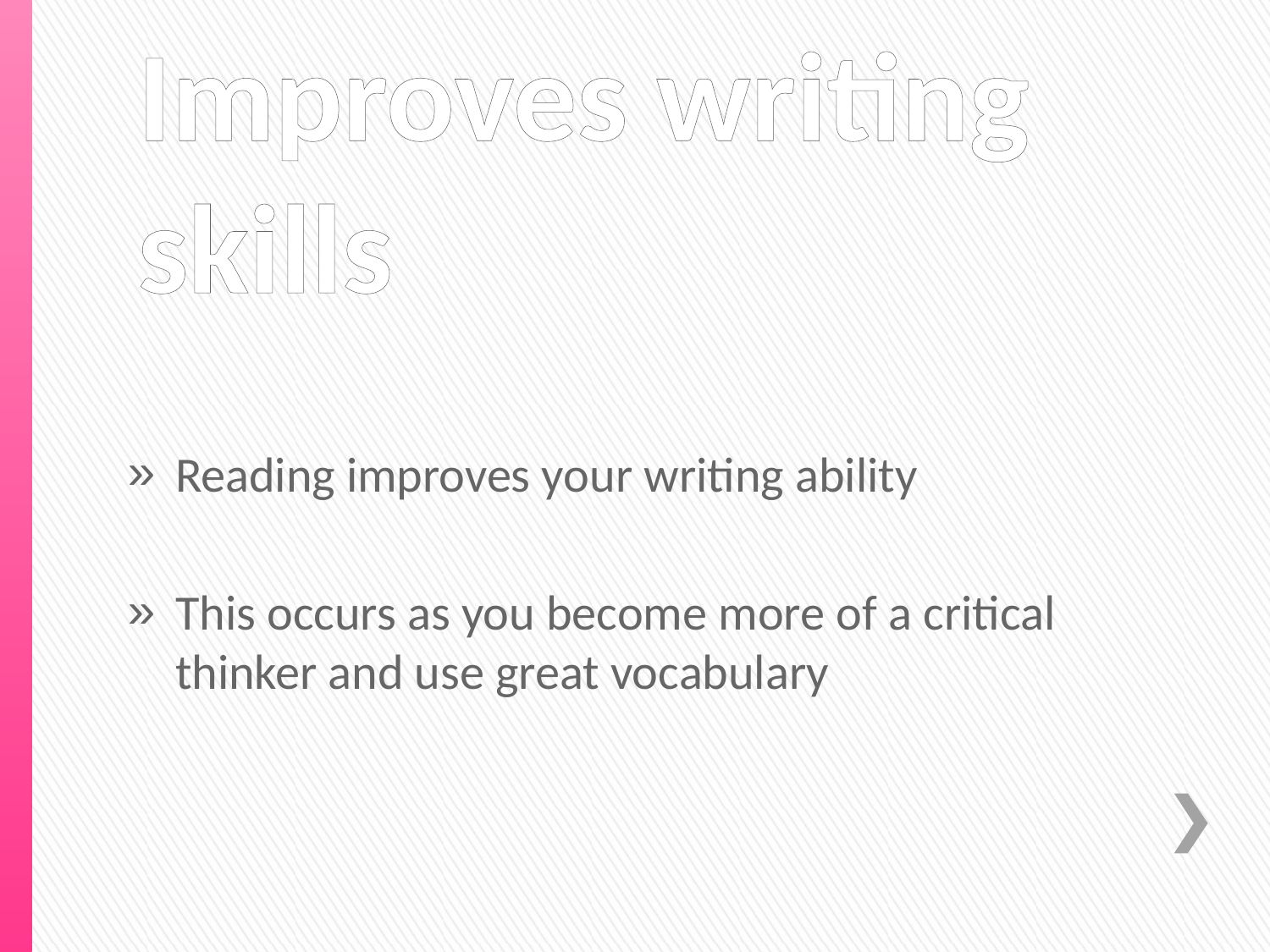

# Improves writing skills
Reading improves your writing ability

This occurs as you become more of a critical thinker and use great vocabulary